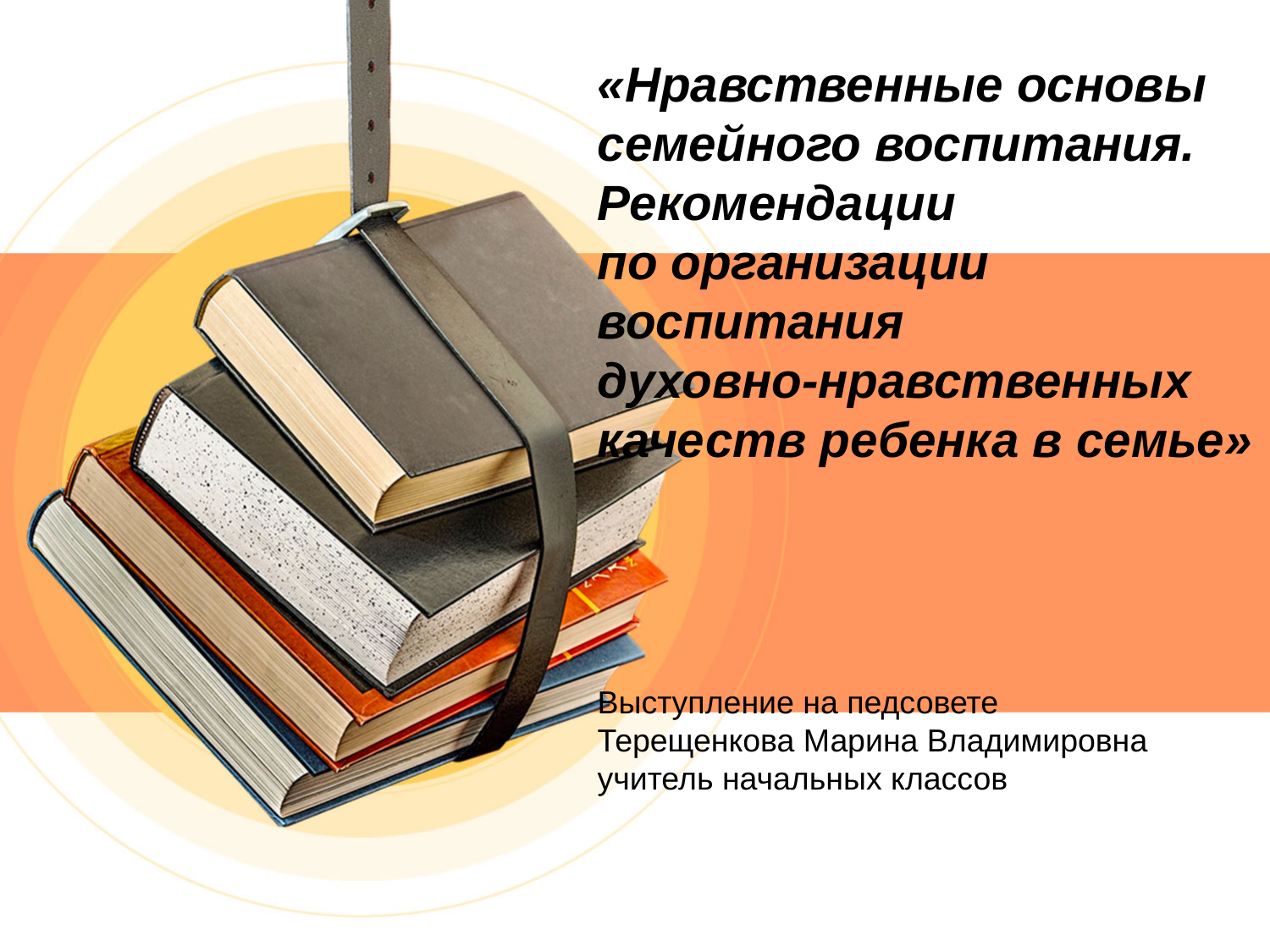

«Нравственные основы
семейного воспитания.
Рекомендации
по организации
воспитания
духовно-нравственных
качеств ребенка в семье»
Выступление на педсовете
Терещенкова Марина Владимировна
учитель начальных классов